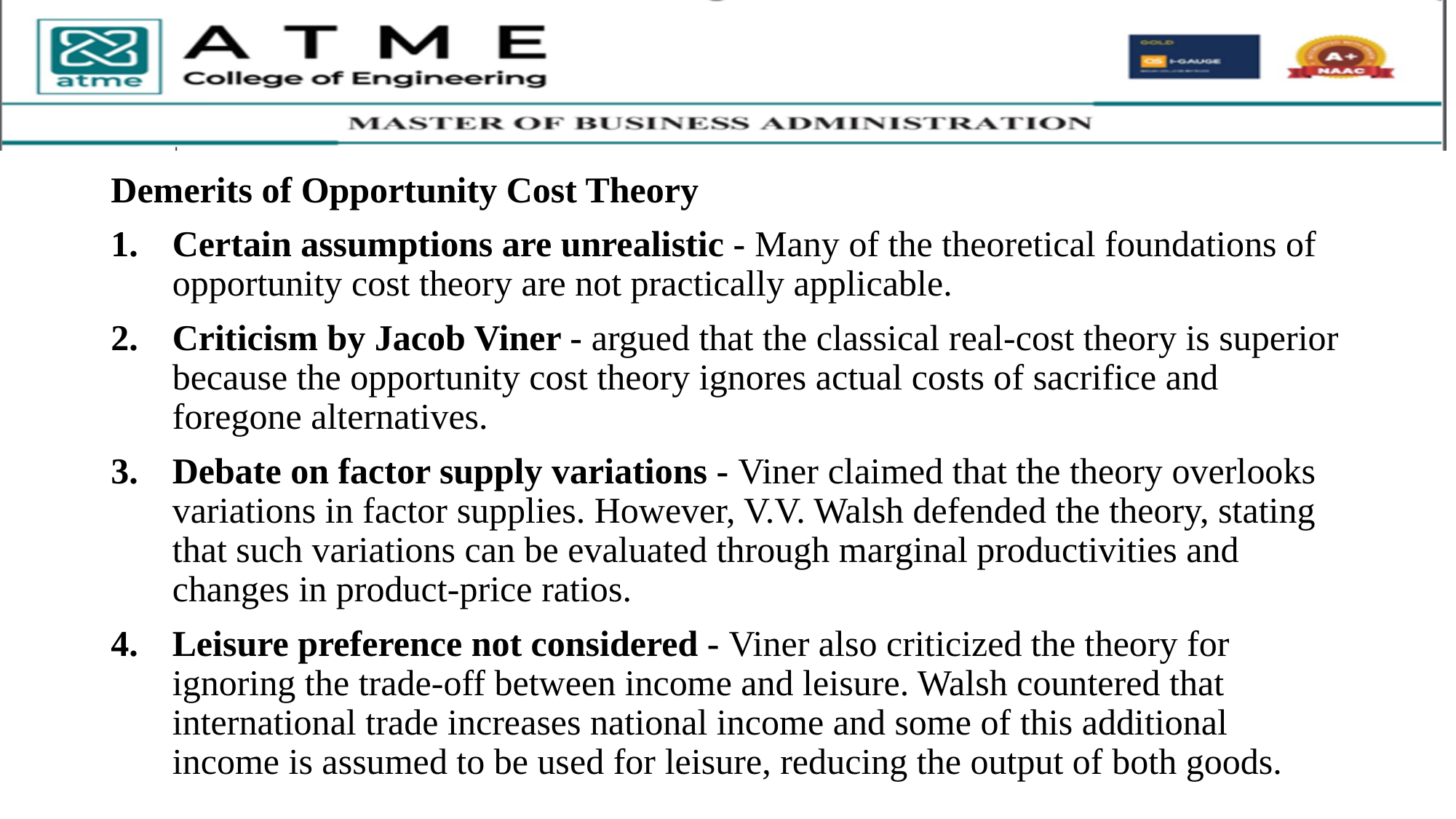

Demerits of Opportunity Cost Theory
Certain assumptions are unrealistic - Many of the theoretical foundations of opportunity cost theory are not practically applicable.
Criticism by Jacob Viner - argued that the classical real-cost theory is superior because the opportunity cost theory ignores actual costs of sacrifice and foregone alternatives.
Debate on factor supply variations - Viner claimed that the theory overlooks variations in factor supplies. However, V.V. Walsh defended the theory, stating that such variations can be evaluated through marginal productivities and changes in product-price ratios.
Leisure preference not considered - Viner also criticized the theory for ignoring the trade-off between income and leisure. Walsh countered that international trade increases national income and some of this additional income is assumed to be used for leisure, reducing the output of both goods.